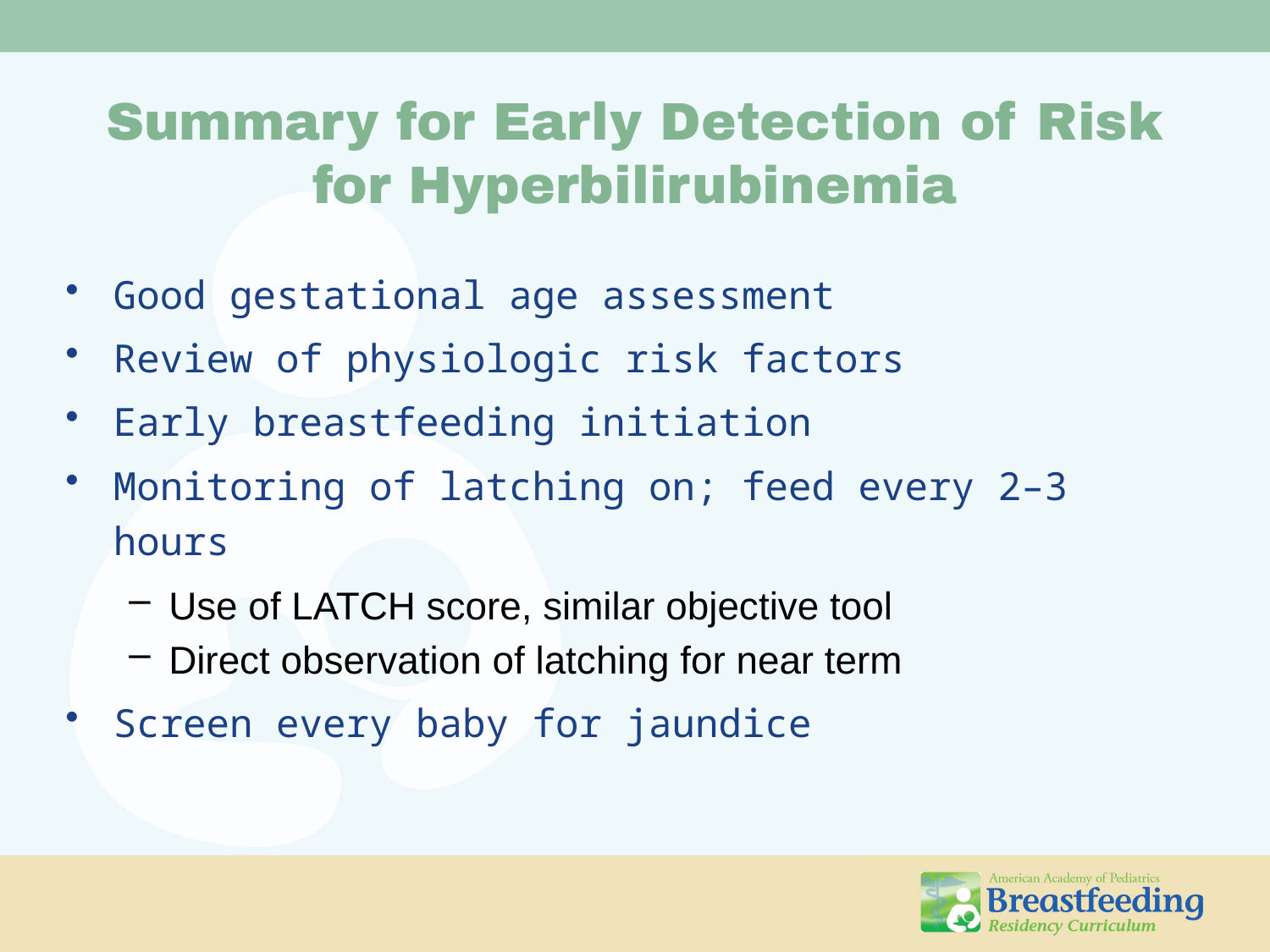

Summary for Early Detection of Risk for Hyperbilirubinemia
Good gestational age assessment
Review of physiologic risk factors
Early breastfeeding initiation
Monitoring of latching on; feed every 2–3 hours
Use of LATCH score, similar objective tool
Direct observation of latching for near term
Screen every baby for jaundice